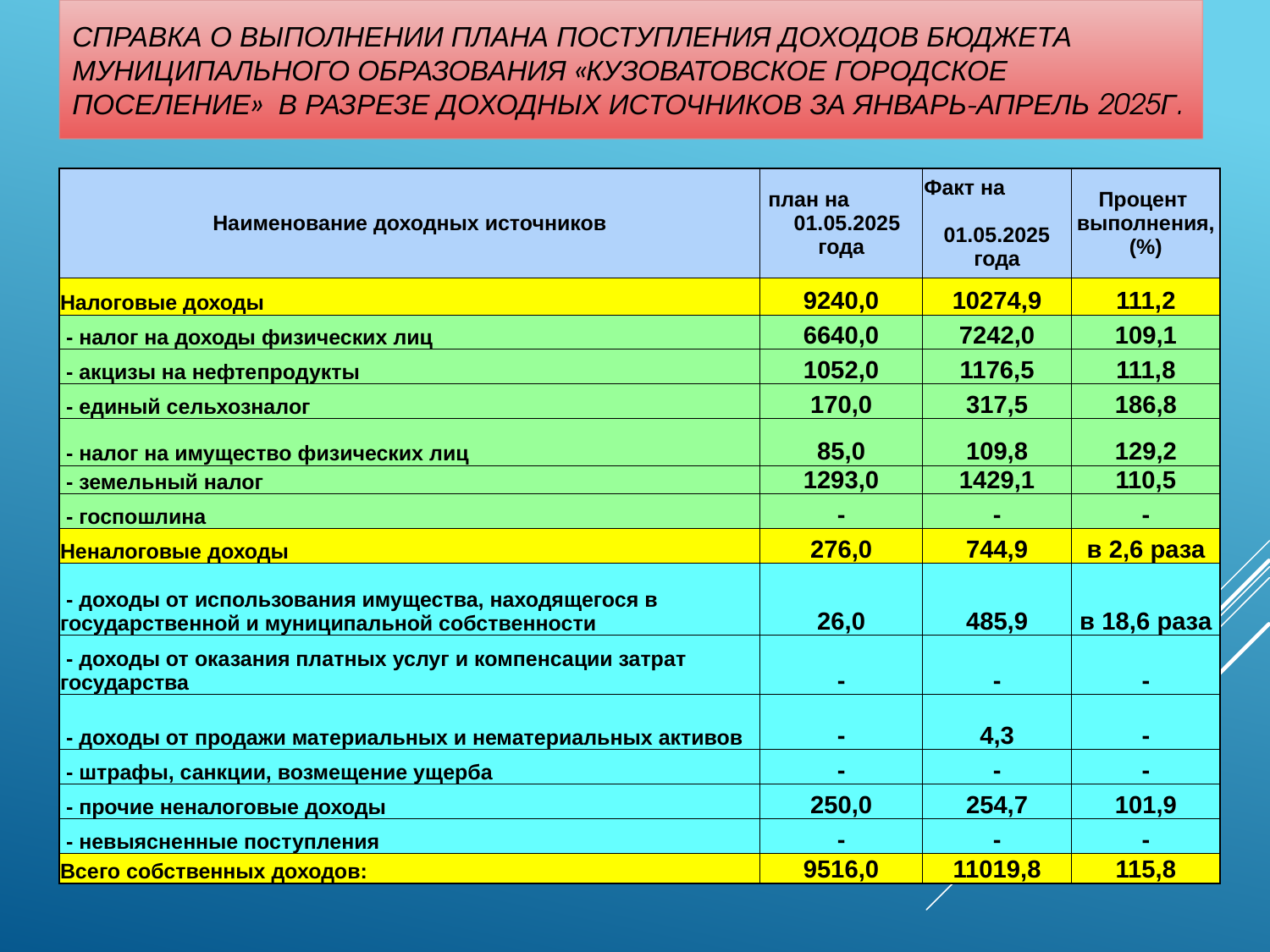

# Справка о выполнении плана поступления доходов бюджета муниципального образования «Кузоватовское городское поселение»  в разрезе доходных источников за январь-апрель 2025г.
| Наименование доходных источников | план на 01.05.2025 года | Факт на 01.05.2025 года | Процент выполнения, (%) |
| --- | --- | --- | --- |
| Налоговые доходы | 9240,0 | 10274,9 | 111,2 |
| - налог на доходы физических лиц | 6640,0 | 7242,0 | 109,1 |
| - акцизы на нефтепродукты | 1052,0 | 1176,5 | 111,8 |
| - единый сельхозналог | 170,0 | 317,5 | 186,8 |
| - налог на имущество физических лиц | 85,0 | 109,8 | 129,2 |
| - земельный налог | 1293,0 | 1429,1 | 110,5 |
| - госпошлина | - | - | - |
| Неналоговые доходы | 276,0 | 744,9 | в 2,6 раза |
| - доходы от использования имущества, находящегося в государственной и муниципальной собственности | 26,0 | 485,9 | в 18,6 раза |
| - доходы от оказания платных услуг и компенсации затрат государства | - | - | - |
| - доходы от продажи материальных и нематериальных активов | - | 4,3 | - |
| - штрафы, санкции, возмещение ущерба | - | - | - |
| - прочие неналоговые доходы | 250,0 | 254,7 | 101,9 |
| - невыясненные поступления | - | - | - |
| Всего собственных доходов: | 9516,0 | 11019,8 | 115,8 |